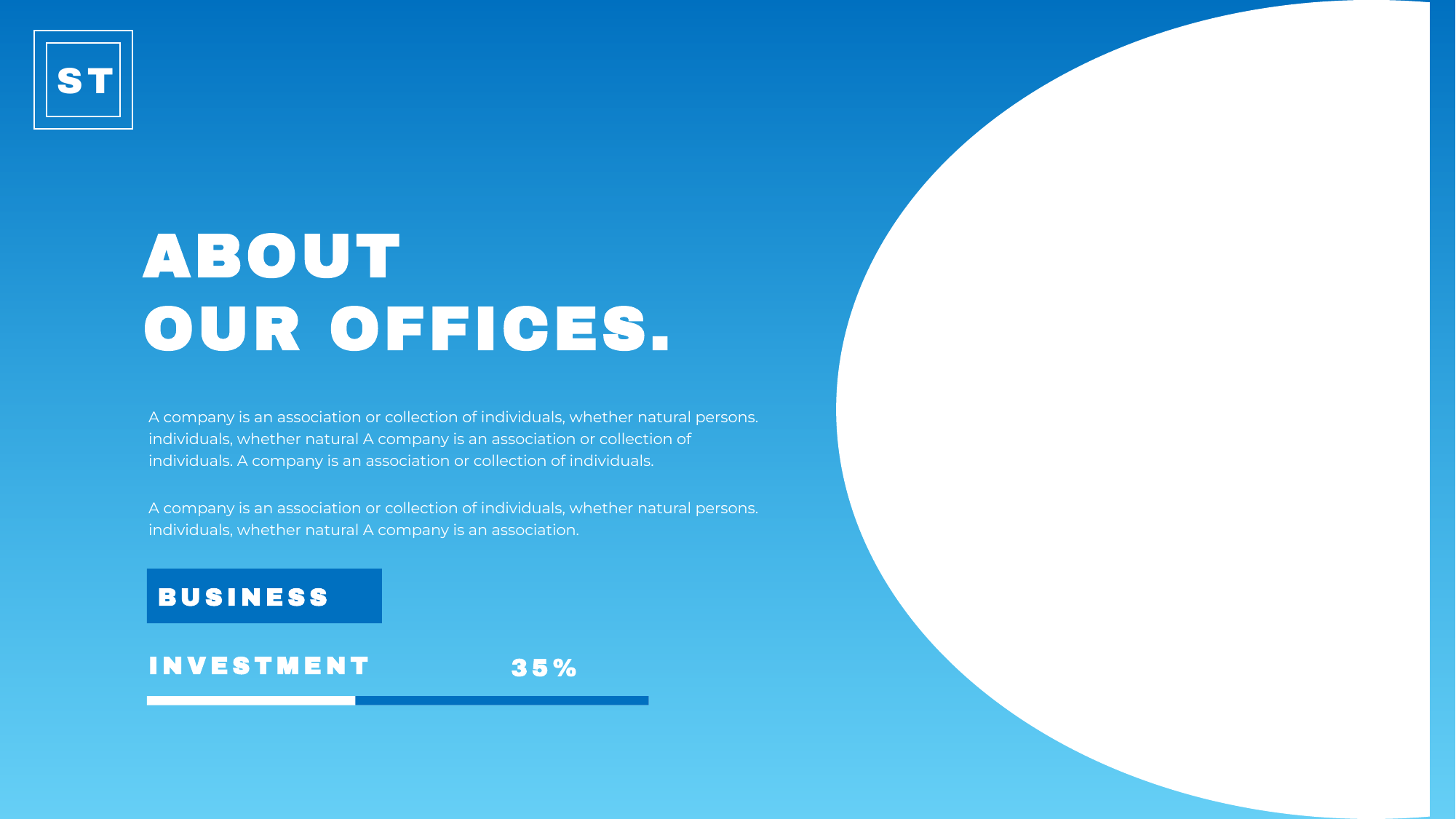

ST
ABOUT
OUR OFFICES.
A company is an association or collection of individuals, whether natural persons. individuals, whether natural A company is an association or collection of individuals. A company is an association or collection of individuals.
A company is an association or collection of individuals, whether natural persons. individuals, whether natural A company is an association.

BUSINESS
INVESTMENT
35%